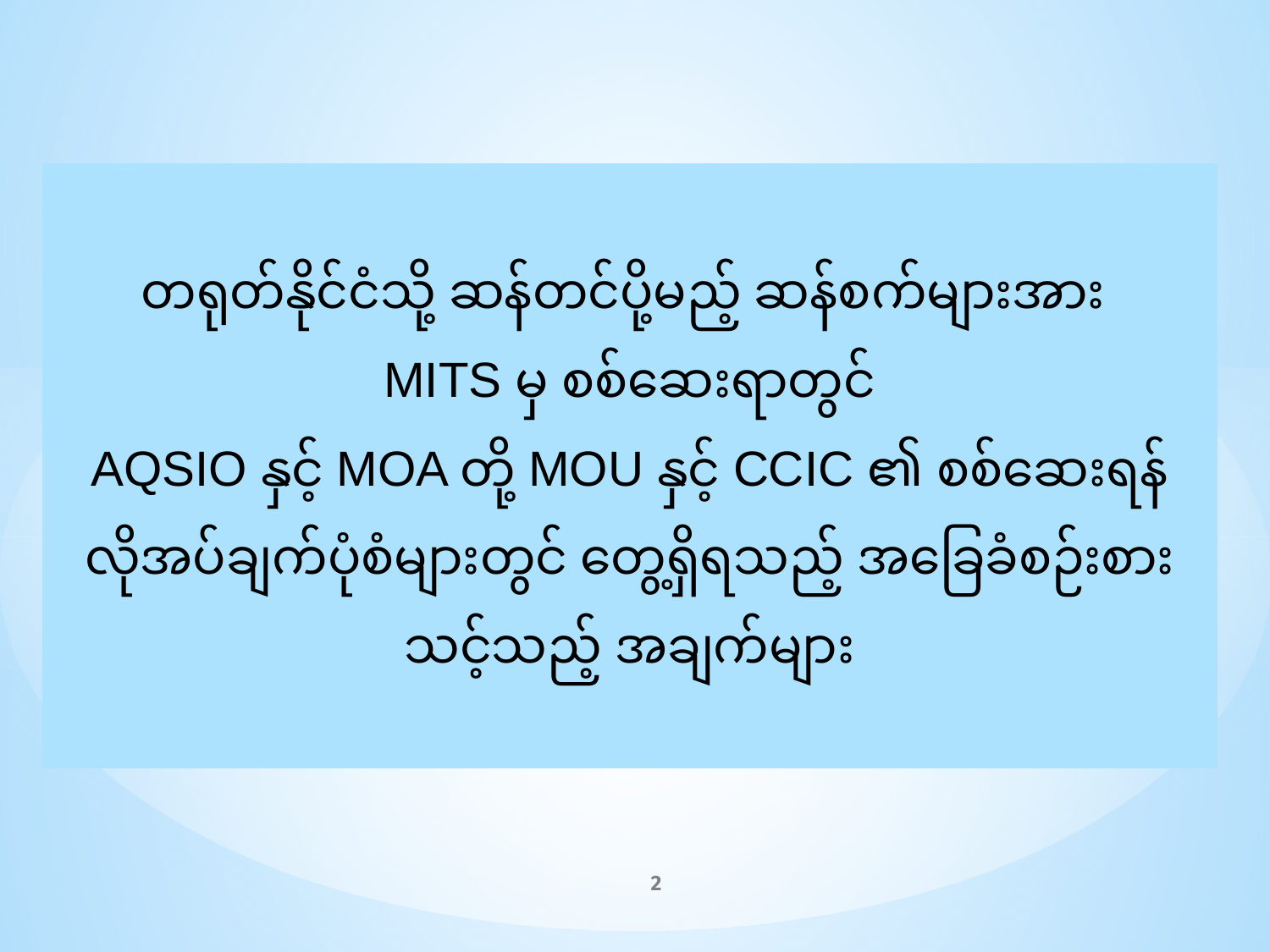

တရုတ်နိုင်ငံသို့ ဆန်တင်ပို့မည့် ဆန်စက်များအား
MITS မှ စစ်ဆေးရာတွင်
AQSIO နှင့် MOA တို့ MOU နှင့် CCIC ၏ စစ်ဆေးရန် လိုအပ်ချက်ပုံစံများတွင် တွေ့ရှိရသည့် အခြေခံစဉ်းစားသင့်သည့် အချက်များ

2